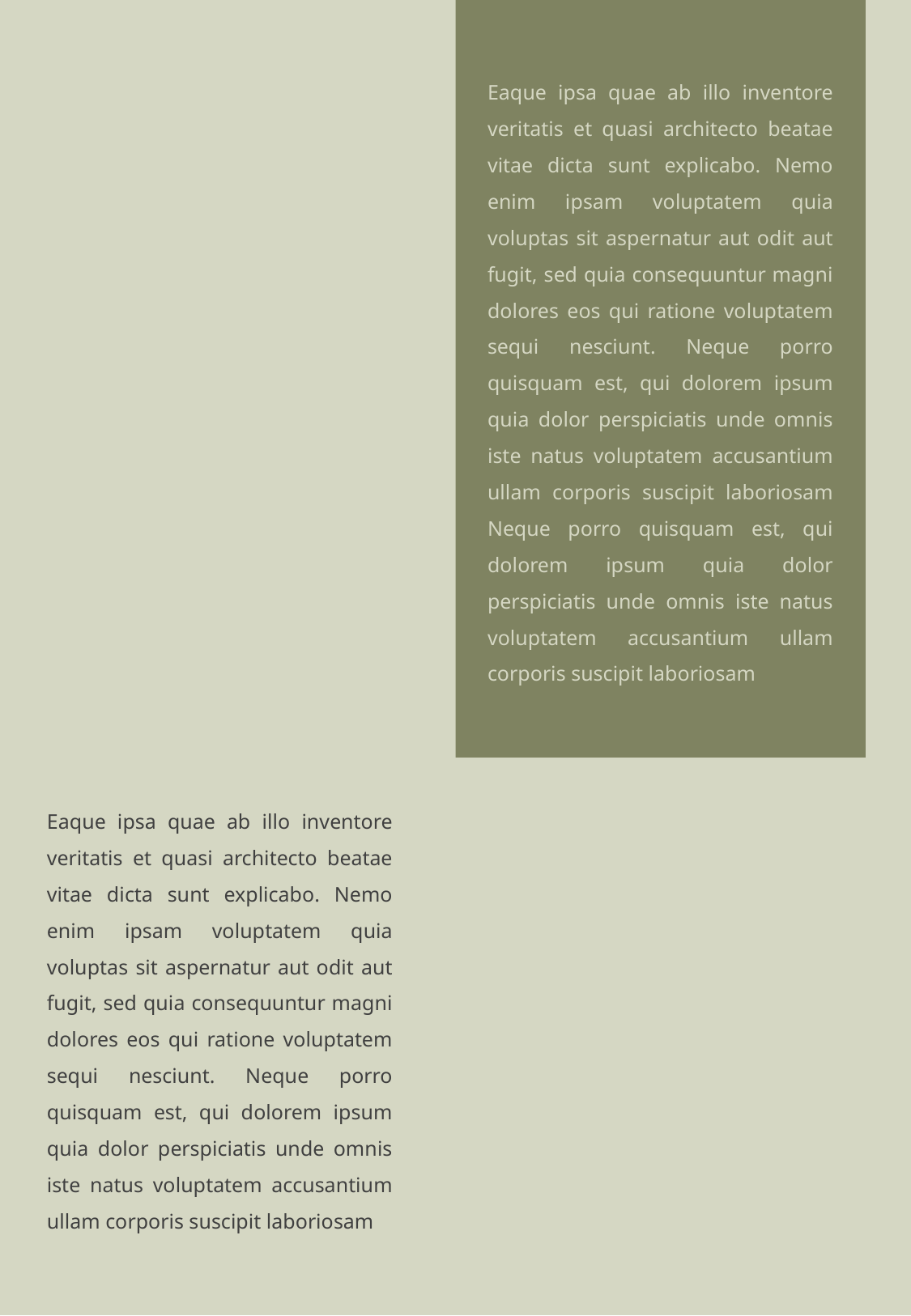

Eaque ipsa quae ab illo inventore veritatis et quasi architecto beatae vitae dicta sunt explicabo. Nemo enim ipsam voluptatem quia voluptas sit aspernatur aut odit aut fugit, sed quia consequuntur magni dolores eos qui ratione voluptatem sequi nesciunt. Neque porro quisquam est, qui dolorem ipsum quia dolor perspiciatis unde omnis iste natus voluptatem accusantium ullam corporis suscipit laboriosam Neque porro quisquam est, qui dolorem ipsum quia dolor perspiciatis unde omnis iste natus voluptatem accusantium ullam corporis suscipit laboriosam
Eaque ipsa quae ab illo inventore veritatis et quasi architecto beatae vitae dicta sunt explicabo. Nemo enim ipsam voluptatem quia voluptas sit aspernatur aut odit aut fugit, sed quia consequuntur magni dolores eos qui ratione voluptatem sequi nesciunt. Neque porro quisquam est, qui dolorem ipsum quia dolor perspiciatis unde omnis iste natus voluptatem accusantium ullam corporis suscipit laboriosam